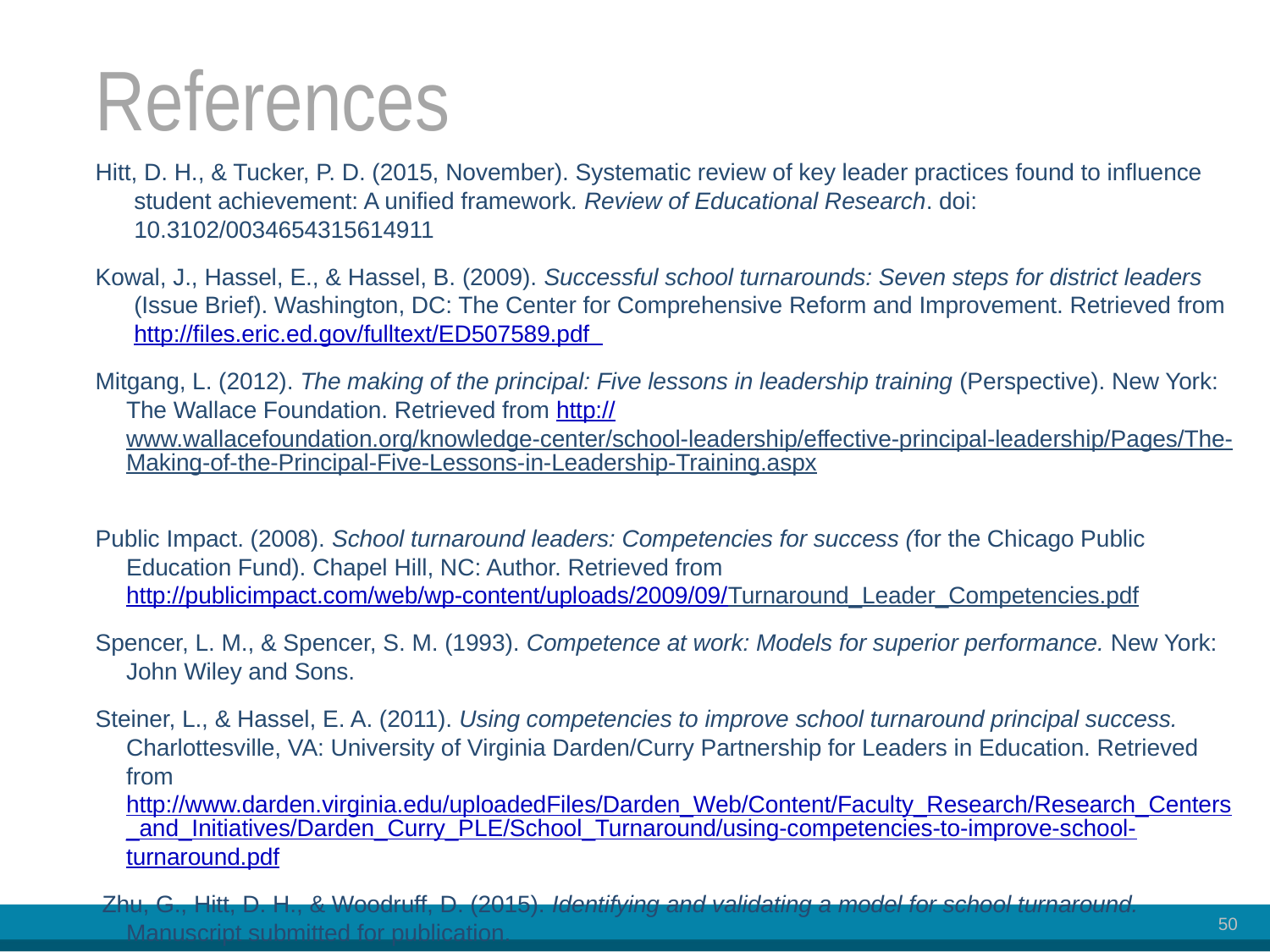

# References
Hitt, D. H., & Tucker, P. D. (2015, November). Systematic review of key leader practices found to influence student achievement: A unified framework. Review of Educational Research. doi: 10.3102/0034654315614911
Kowal, J., Hassel, E., & Hassel, B. (2009). Successful school turnarounds: Seven steps for district leaders (Issue Brief). Washington, DC: The Center for Comprehensive Reform and Improvement. Retrieved from http://files.eric.ed.gov/fulltext/ED507589.pdf
Mitgang, L. (2012). The making of the principal: Five lessons in leadership training (Perspective). New York: The Wallace Foundation. Retrieved from http://www.wallacefoundation.org/knowledge-center/school-leadership/effective-principal-leadership/Pages/The-Making-of-the-Principal-Five-Lessons-in-Leadership-Training.aspx
Public Impact. (2008). School turnaround leaders: Competencies for success (for the Chicago Public Education Fund). Chapel Hill, NC: Author. Retrieved from http://publicimpact.com/web/wp-content/uploads/2009/09/Turnaround_Leader_Competencies.pdf
Spencer, L. M., & Spencer, S. M. (1993). Competence at work: Models for superior performance. New York: John Wiley and Sons.
Steiner, L., & Hassel, E. A. (2011). Using competencies to improve school turnaround principal success. Charlottesville, VA: University of Virginia Darden/Curry Partnership for Leaders in Education. Retrieved from http://www.darden.virginia.edu/uploadedFiles/Darden_Web/Content/Faculty_Research/Research_Centers_and_Initiatives/Darden_Curry_PLE/School_Turnaround/using-competencies-to-improve-school-turnaround.pdf
 Zhu, G., Hitt, D. H., & Woodruff, D. (2015). Identifying and validating a model for school turnaround. Manuscript submitted for publication.

50